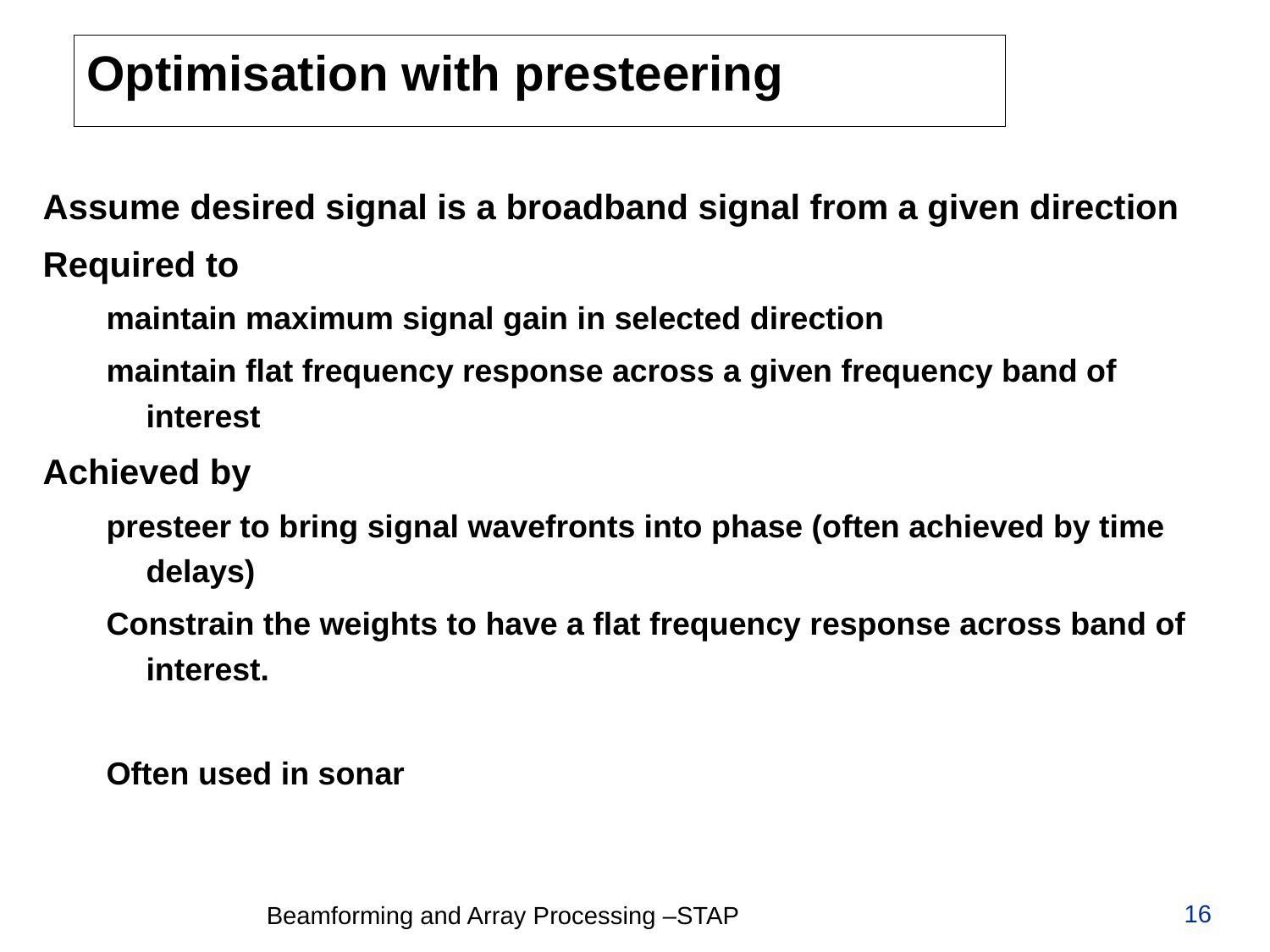

# Optimisation with presteering
Assume desired signal is a broadband signal from a given direction
Required to
maintain maximum signal gain in selected direction
maintain flat frequency response across a given frequency band of interest
Achieved by
presteer to bring signal wavefronts into phase (often achieved by time delays)
Constrain the weights to have a flat frequency response across band of interest.

Often used in sonar
16